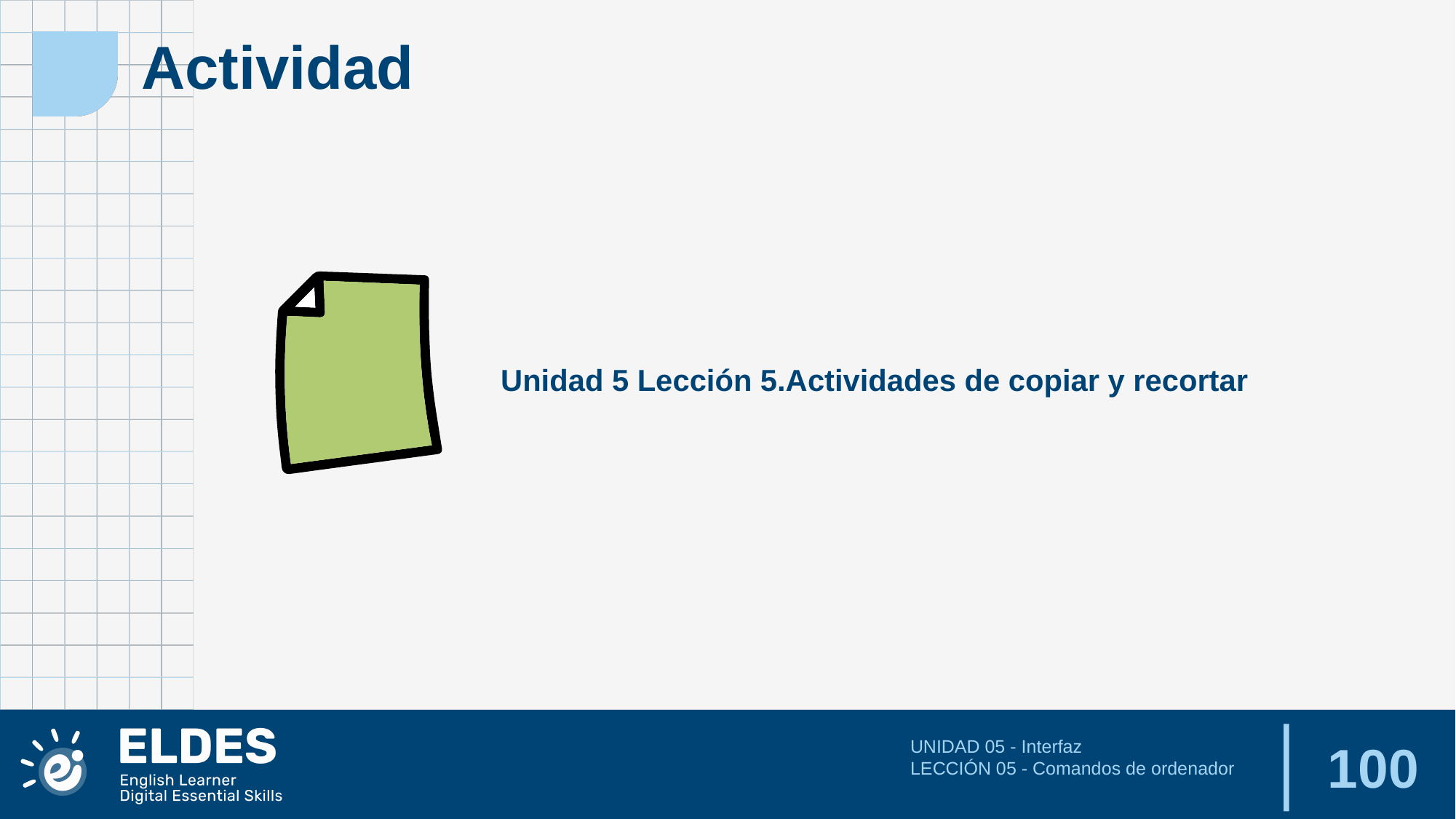

Actividad

Unidad 5 Lección 5.Actividades de copiar y recortar
100
UNIDAD 05 - Interfaz
LECCIÓN 05 - Comandos de ordenador